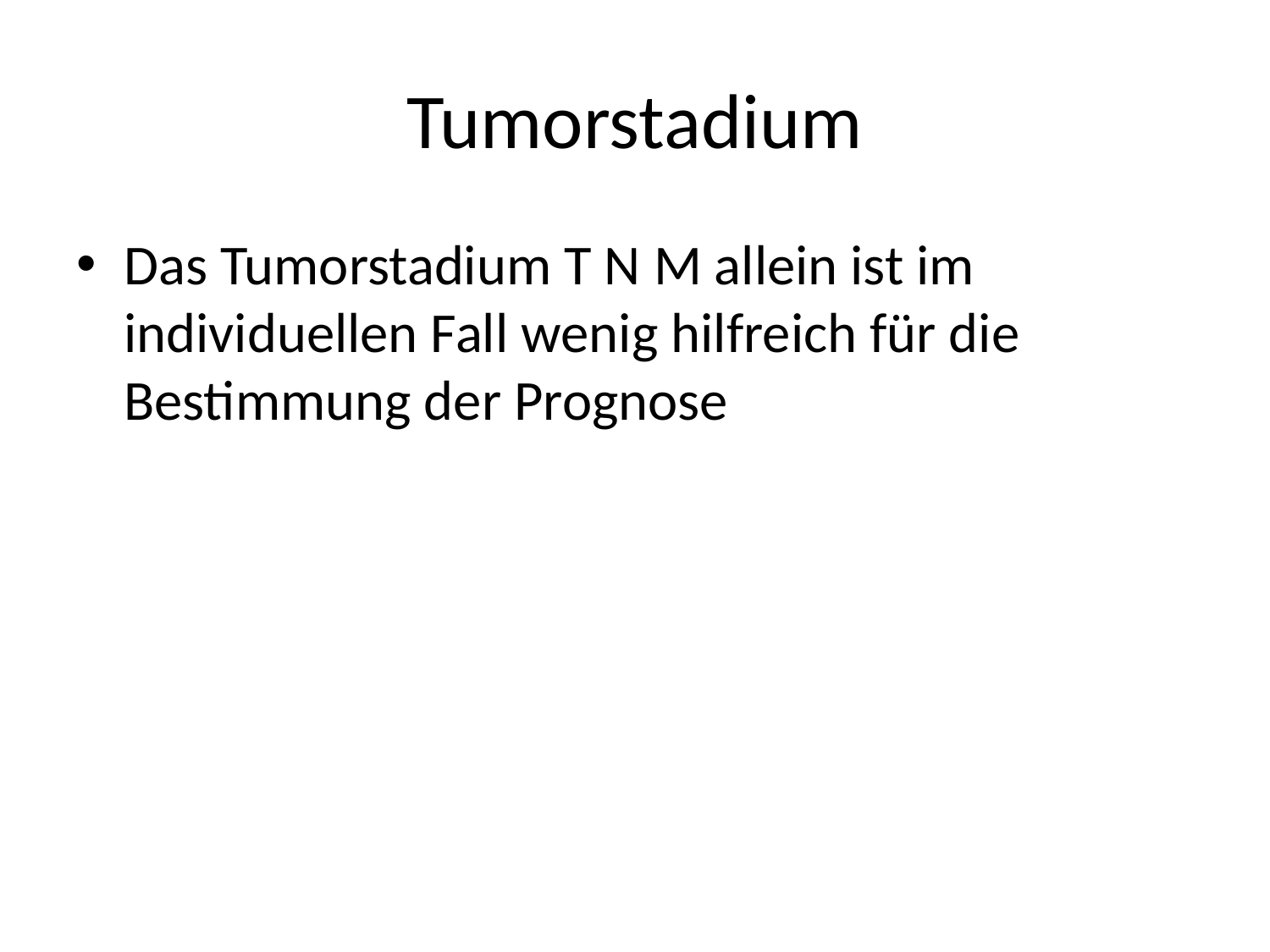

# Tumorstadium
Das Tumorstadium T N M allein ist im individuellen Fall wenig hilfreich für die Bestimmung der Prognose